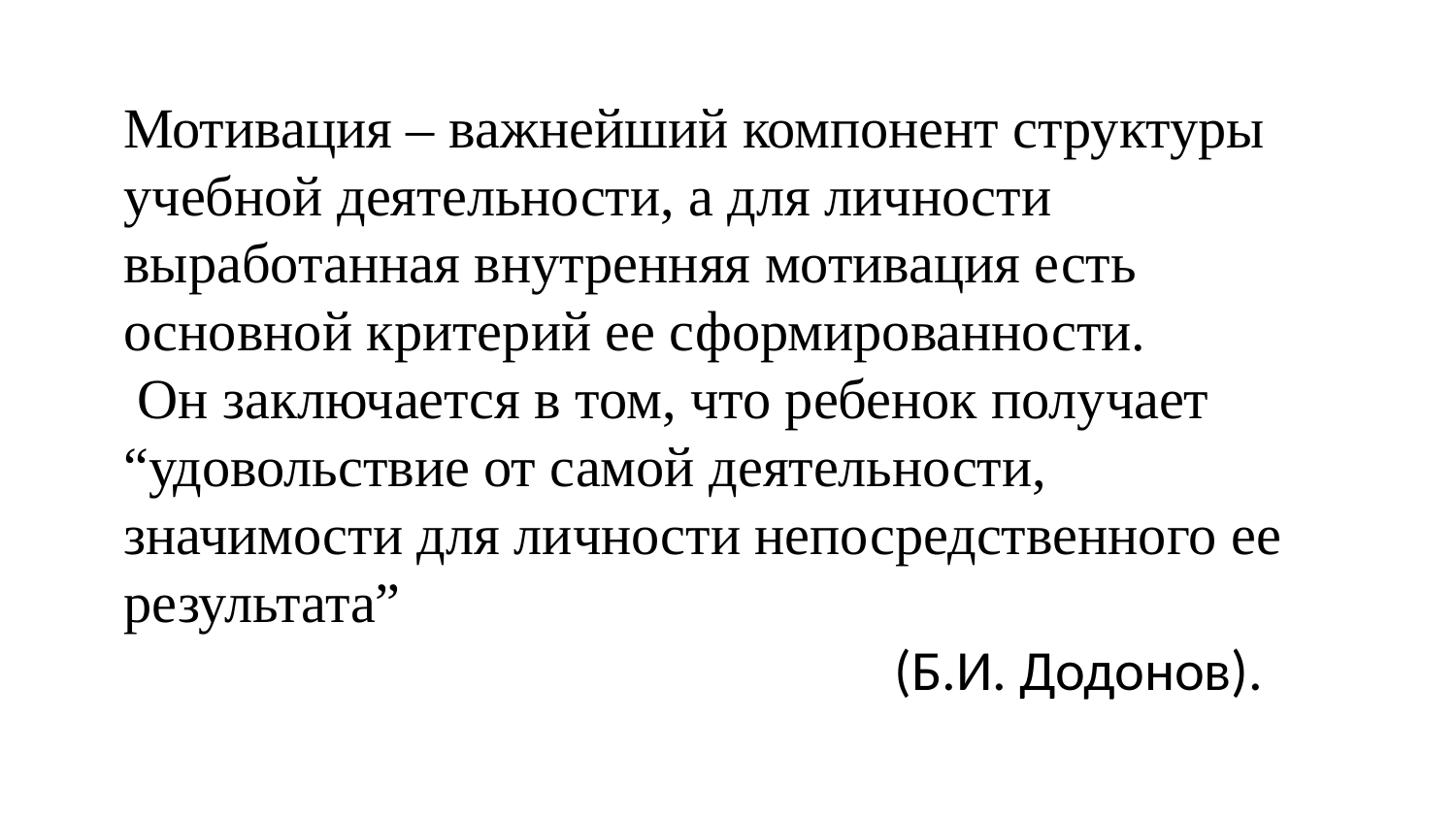

# Мотивация – важнейший компонент структуры учебной деятельности, а для личности выработанная внутренняя мотивация есть основной критерий ее сформированности. Он заключается в том, что ребенок получает “удовольствие от самой деятельности, значимости для личности непосредственного ее результата” (Б.И. Додонов).